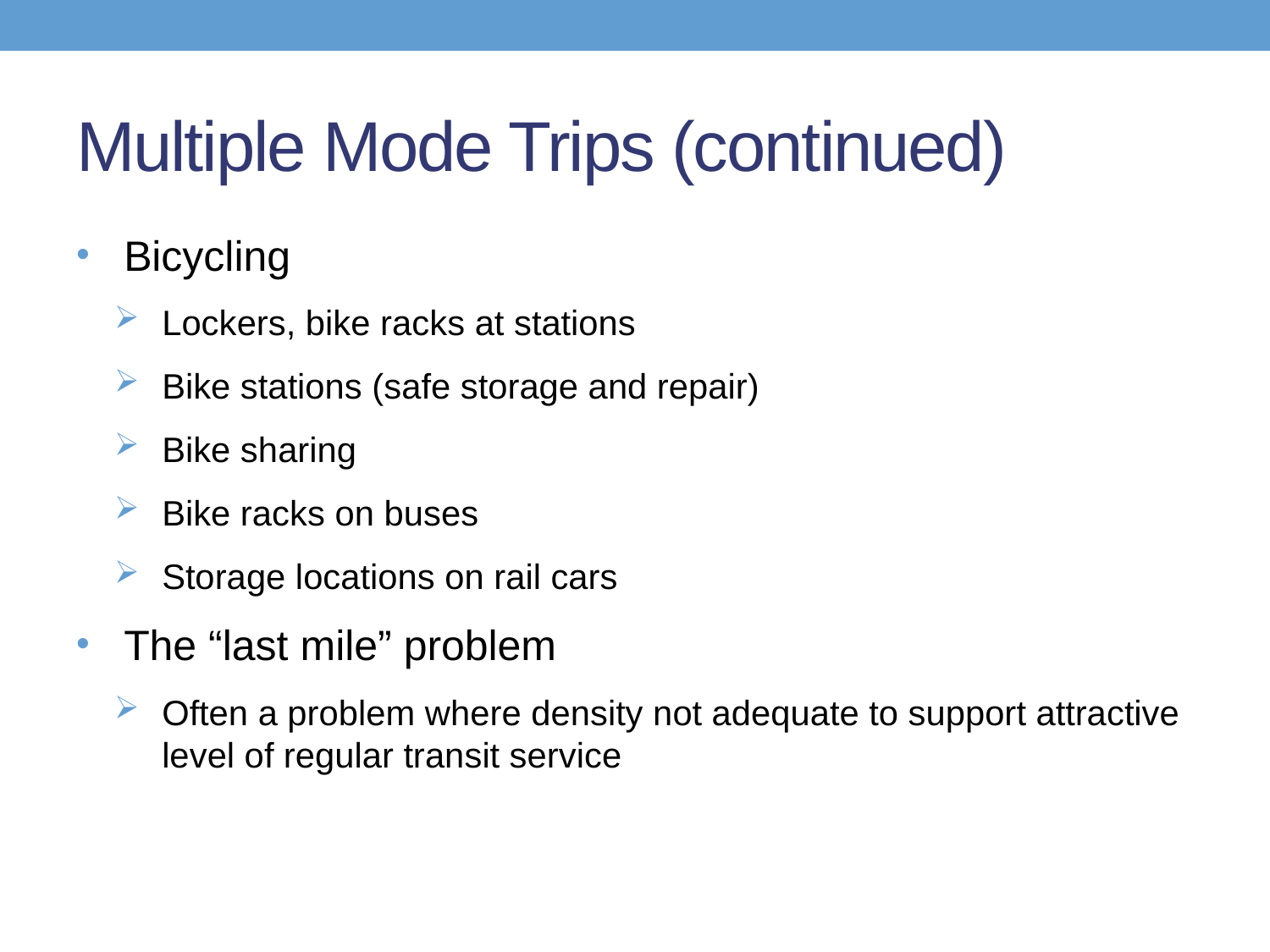

# Multiple Mode Trips (continued)
Bicycling
Lockers, bike racks at stations
Bike stations (safe storage and repair)
Bike sharing
Bike racks on buses
Storage locations on rail cars
The “last mile” problem
Often a problem where density not adequate to support attractive level of regular transit service